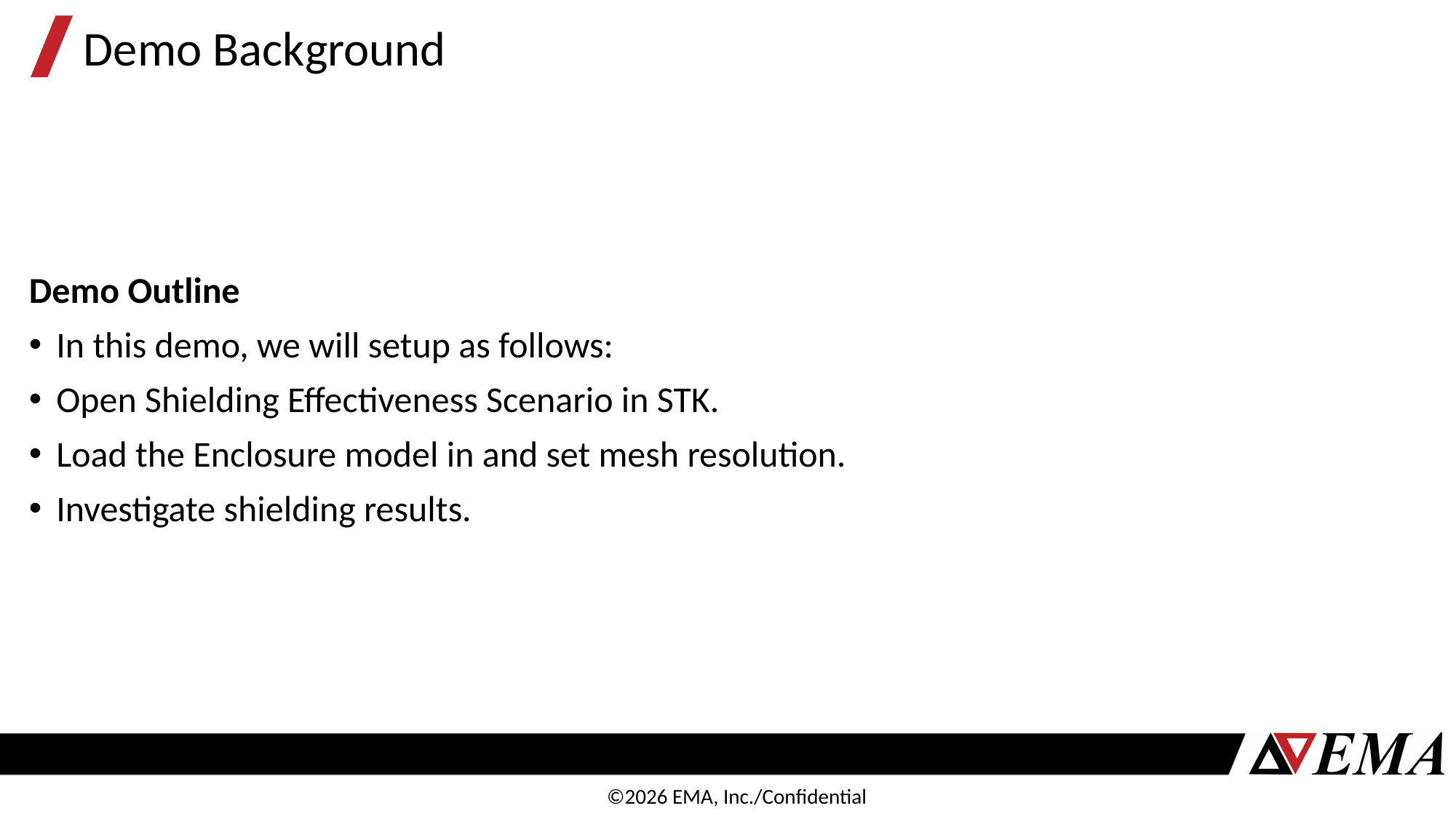

# Demo Background
Demo Outline
In this demo, we will setup as follows:
Open Shielding Effectiveness Scenario in STK.
Load the Enclosure model in and set mesh resolution.
Investigate shielding results.